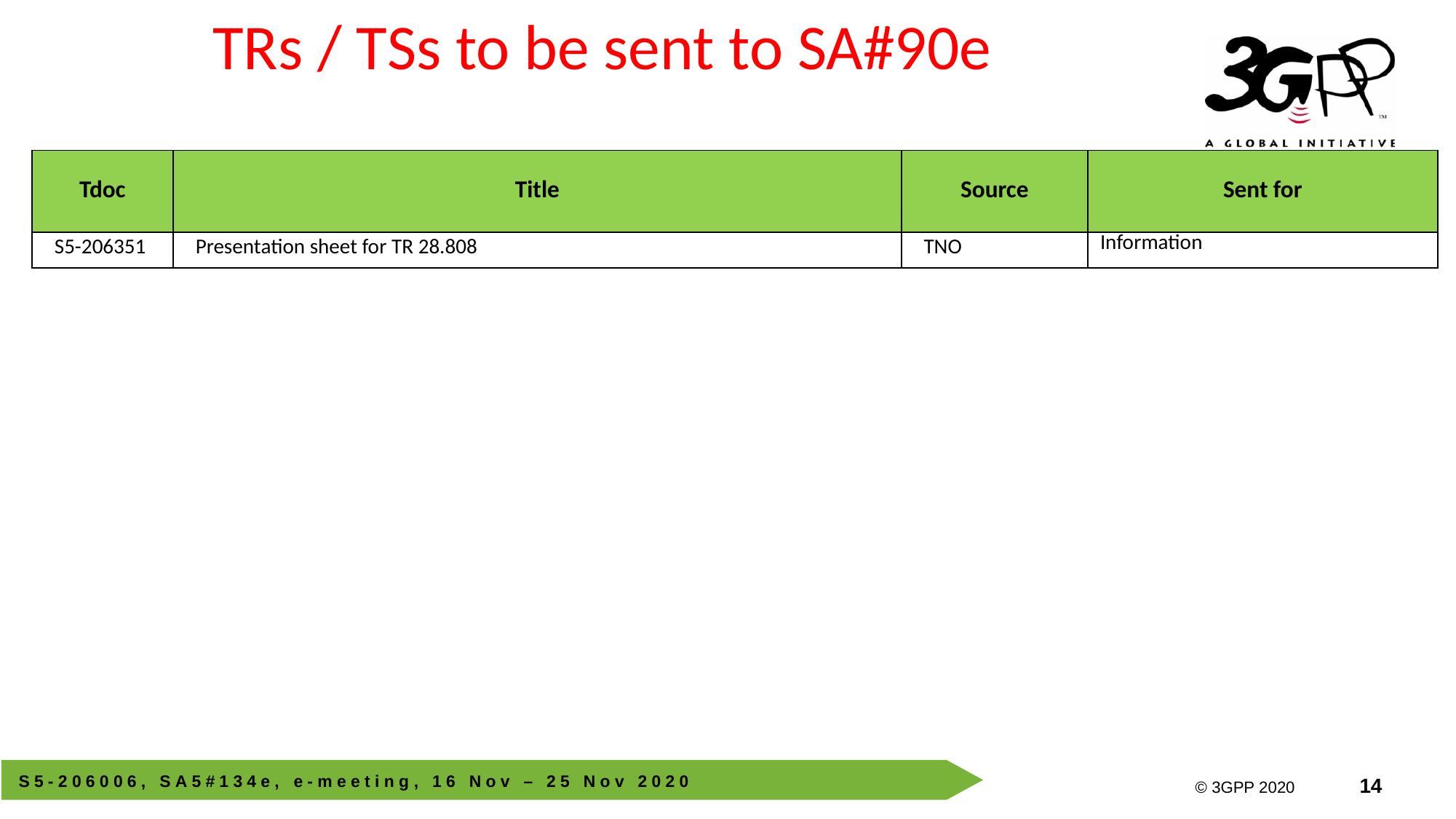

# TRs / TSs to be sent to SA#90e
| Tdoc | Title | Source | Sent for |
| --- | --- | --- | --- |
| S5-206351 | Presentation sheet for TR 28.808 | TNO | Information |